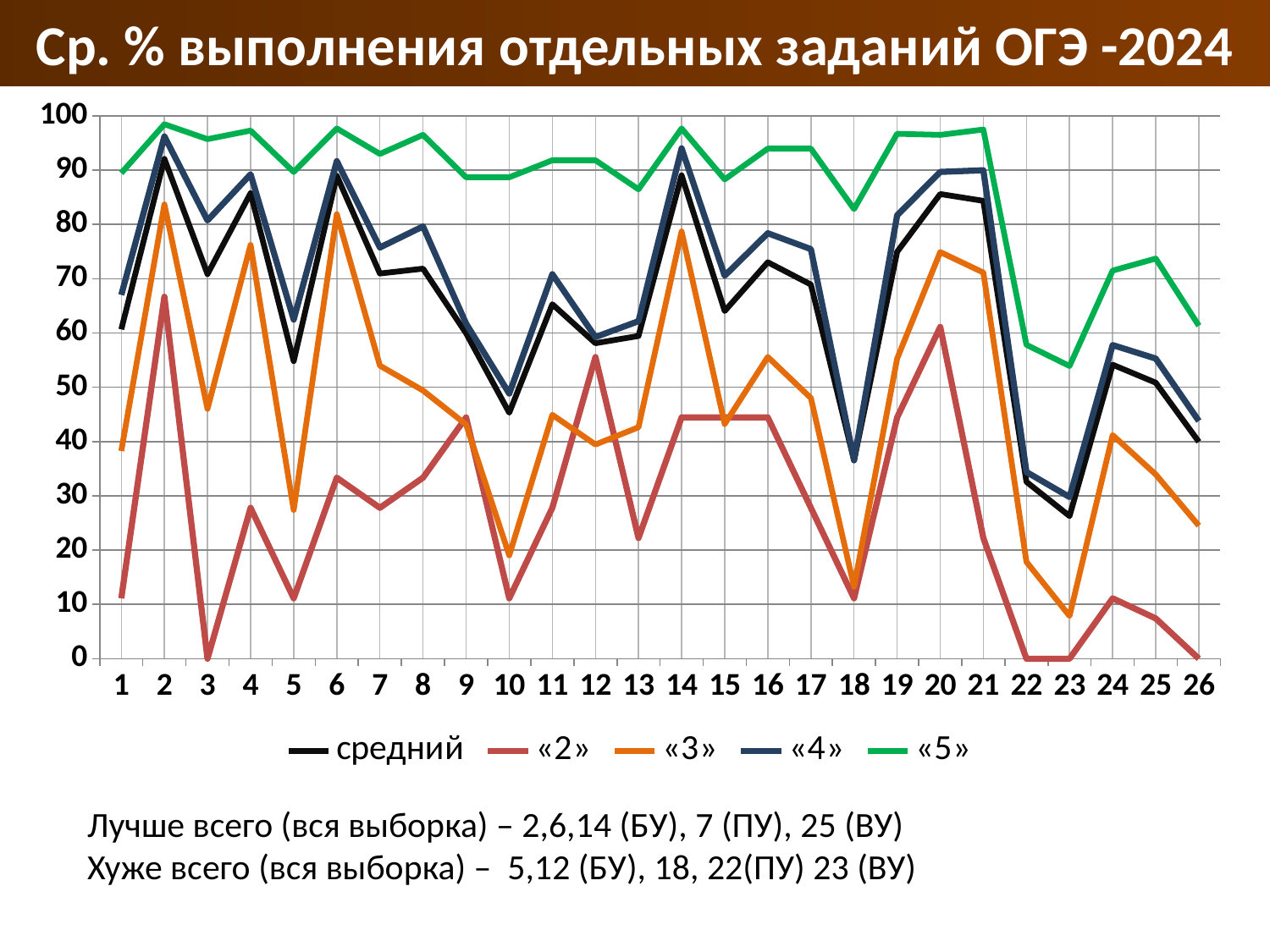

# Ср. % выполнения отдельных заданий ОГЭ -2024

### Chart

| Category | средний | «2» | «3» | «4» | «5» |
|---|---|---|---|---|---|
Лучше всего (вся выборка) – 2,6,14 (БУ), 7 (ПУ), 25 (ВУ)
Хуже всего (вся выборка) –  5,12 (БУ), 18, 22(ПУ) 23 (ВУ)